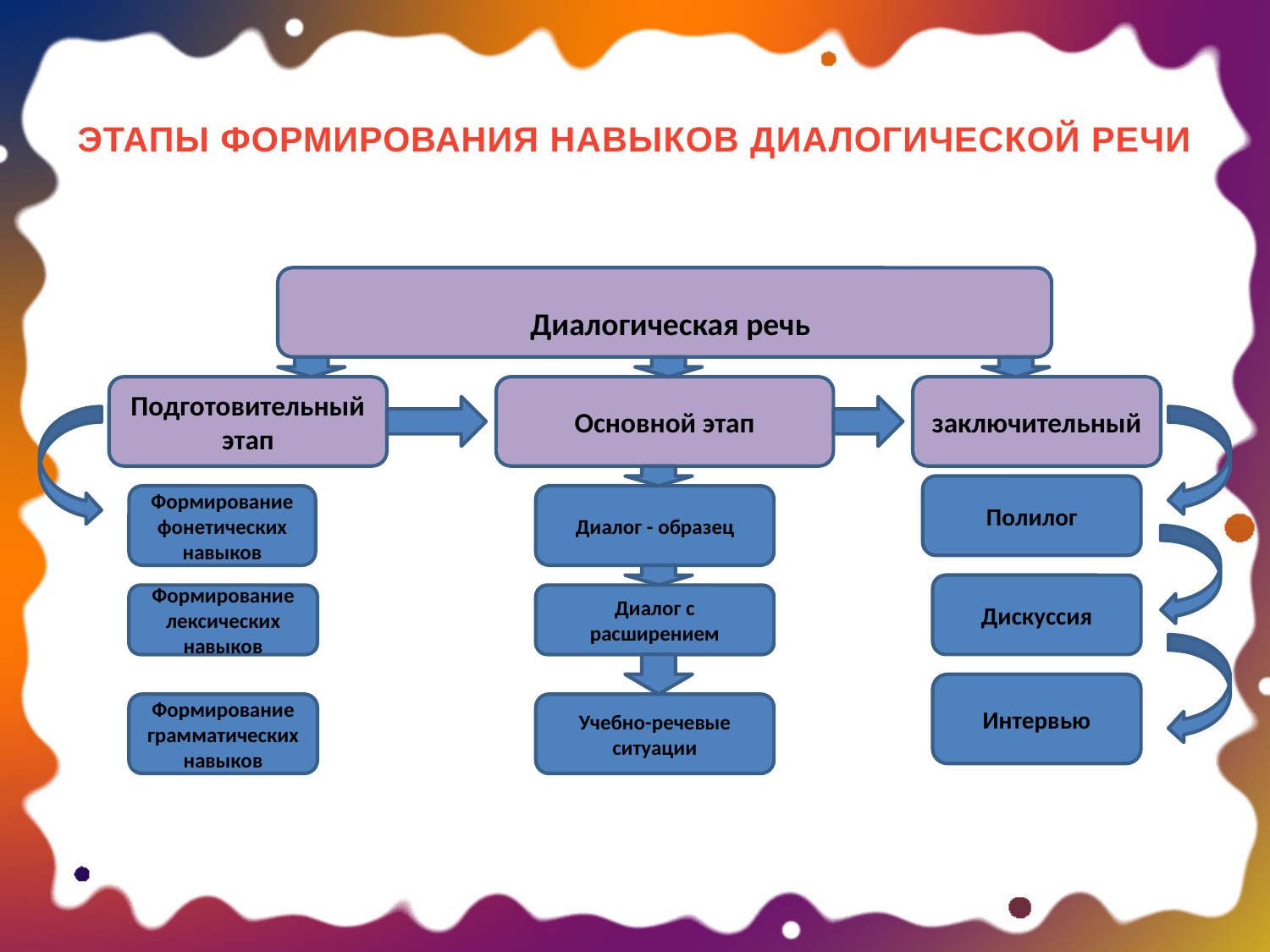

# ЭТАПЫ ФОРМИРОВАНИЯ НАВЫКОВ ДИАЛОГИЧЕСКОЙ РЕЧИ

   Диалогическая речь

Подготовительный этап
Основной этап
заключительный

Полилог
Формирование фонетических навыков
Диалог - образец

Дискуссия
Формирование лексических навыков
Диалог с расширением

Интервью
Формирование грамматических навыков
Учебно-речевые ситуации